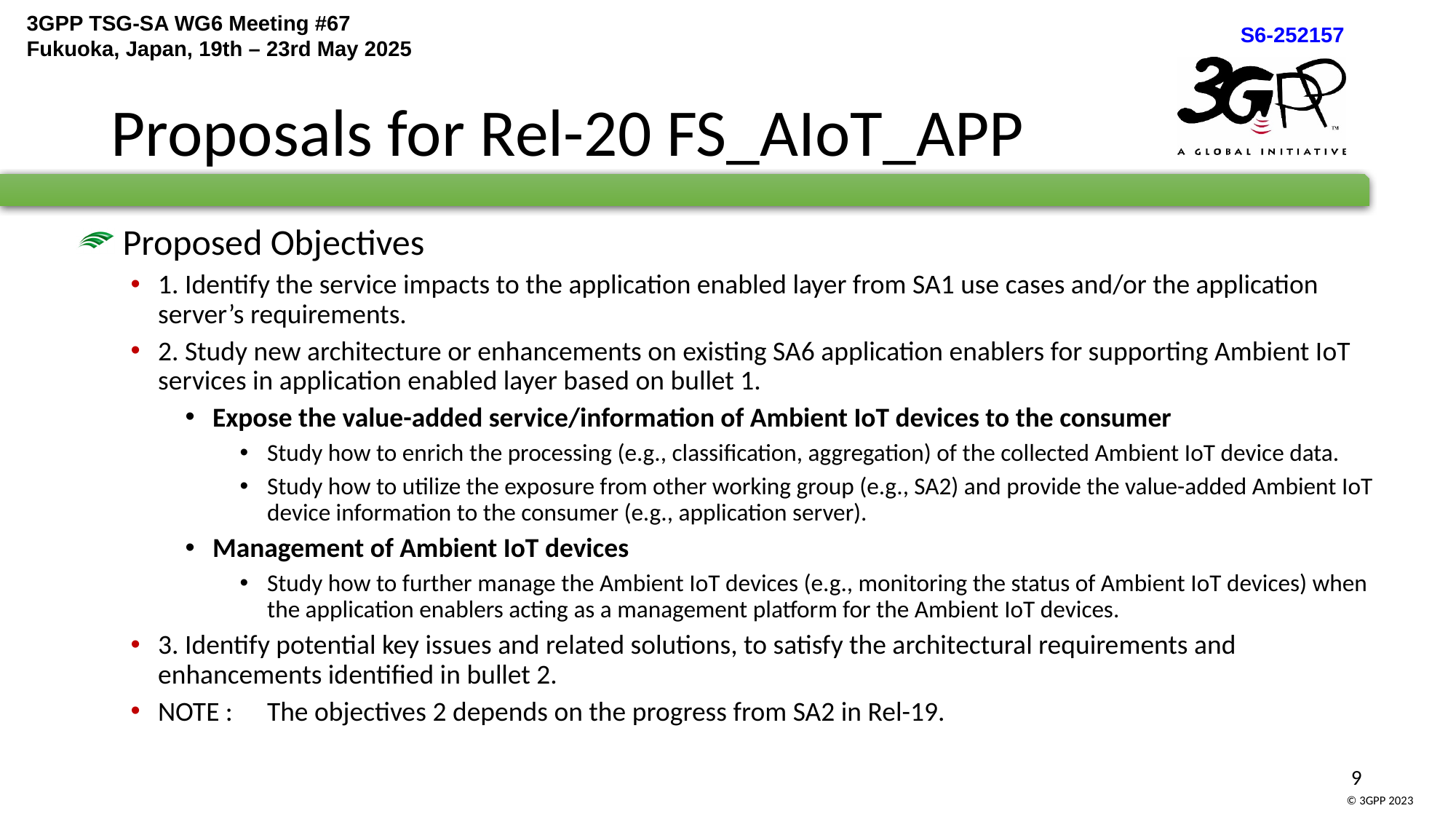

# Proposals for Rel-20 FS_AIoT_APP
 Proposed Objectives
1. Identify the service impacts to the application enabled layer from SA1 use cases and/or the application server’s requirements.
2. Study new architecture or enhancements on existing SA6 application enablers for supporting Ambient IoT services in application enabled layer based on bullet 1.
Expose the value-added service/information of Ambient IoT devices to the consumer
Study how to enrich the processing (e.g., classification, aggregation) of the collected Ambient IoT device data.
Study how to utilize the exposure from other working group (e.g., SA2) and provide the value-added Ambient IoT device information to the consumer (e.g., application server).
Management of Ambient IoT devices
Study how to further manage the Ambient IoT devices (e.g., monitoring the status of Ambient IoT devices) when the application enablers acting as a management platform for the Ambient IoT devices.
3. Identify potential key issues and related solutions, to satisfy the architectural requirements and enhancements identified in bullet 2.
NOTE :	The objectives 2 depends on the progress from SA2 in Rel-19.